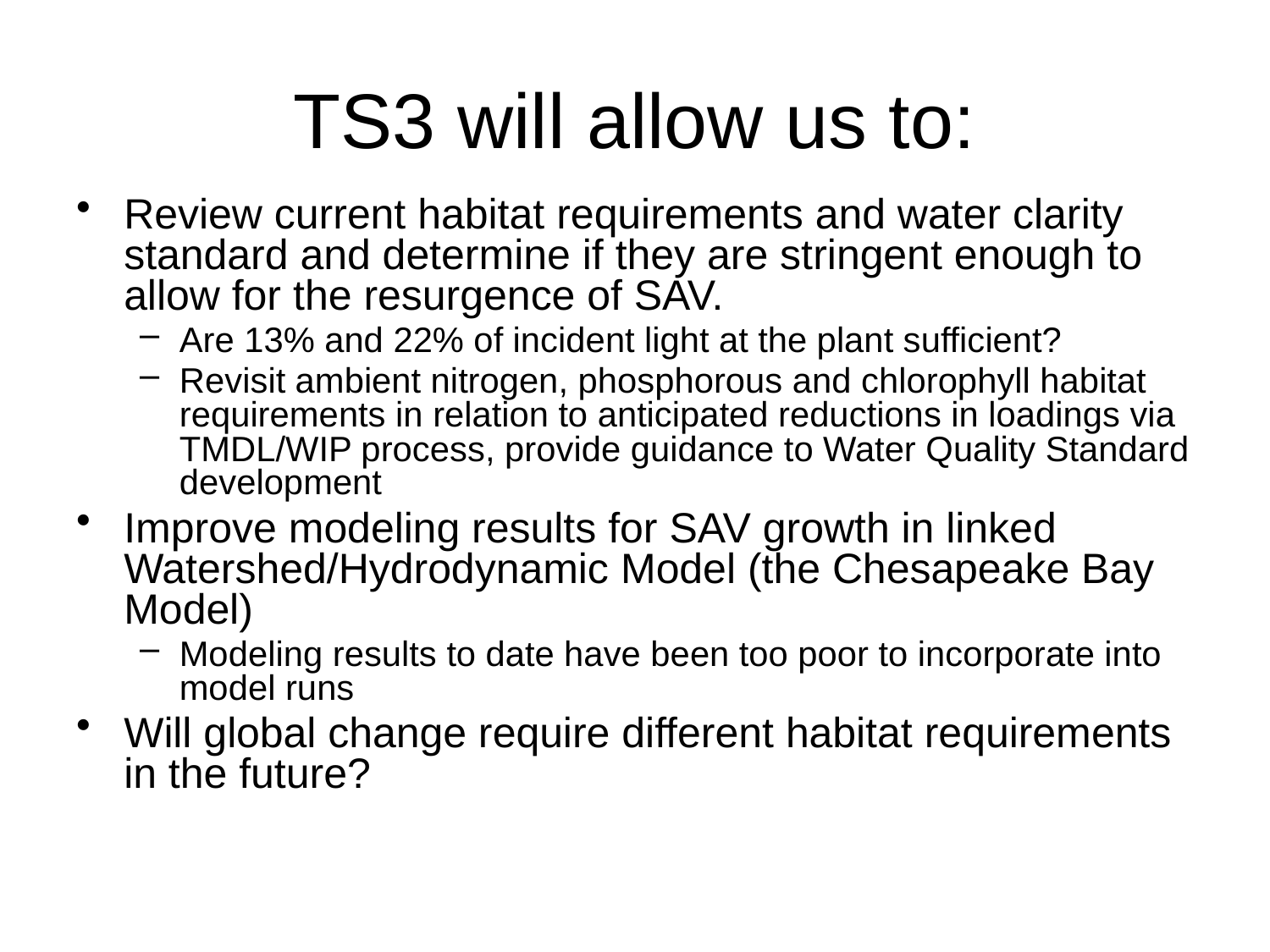

# TS3 will allow us to:
Review current habitat requirements and water clarity standard and determine if they are stringent enough to allow for the resurgence of SAV.
Are 13% and 22% of incident light at the plant sufficient?
Revisit ambient nitrogen, phosphorous and chlorophyll habitat requirements in relation to anticipated reductions in loadings via TMDL/WIP process, provide guidance to Water Quality Standard development
Improve modeling results for SAV growth in linked Watershed/Hydrodynamic Model (the Chesapeake Bay Model)
Modeling results to date have been too poor to incorporate into model runs
Will global change require different habitat requirements in the future?